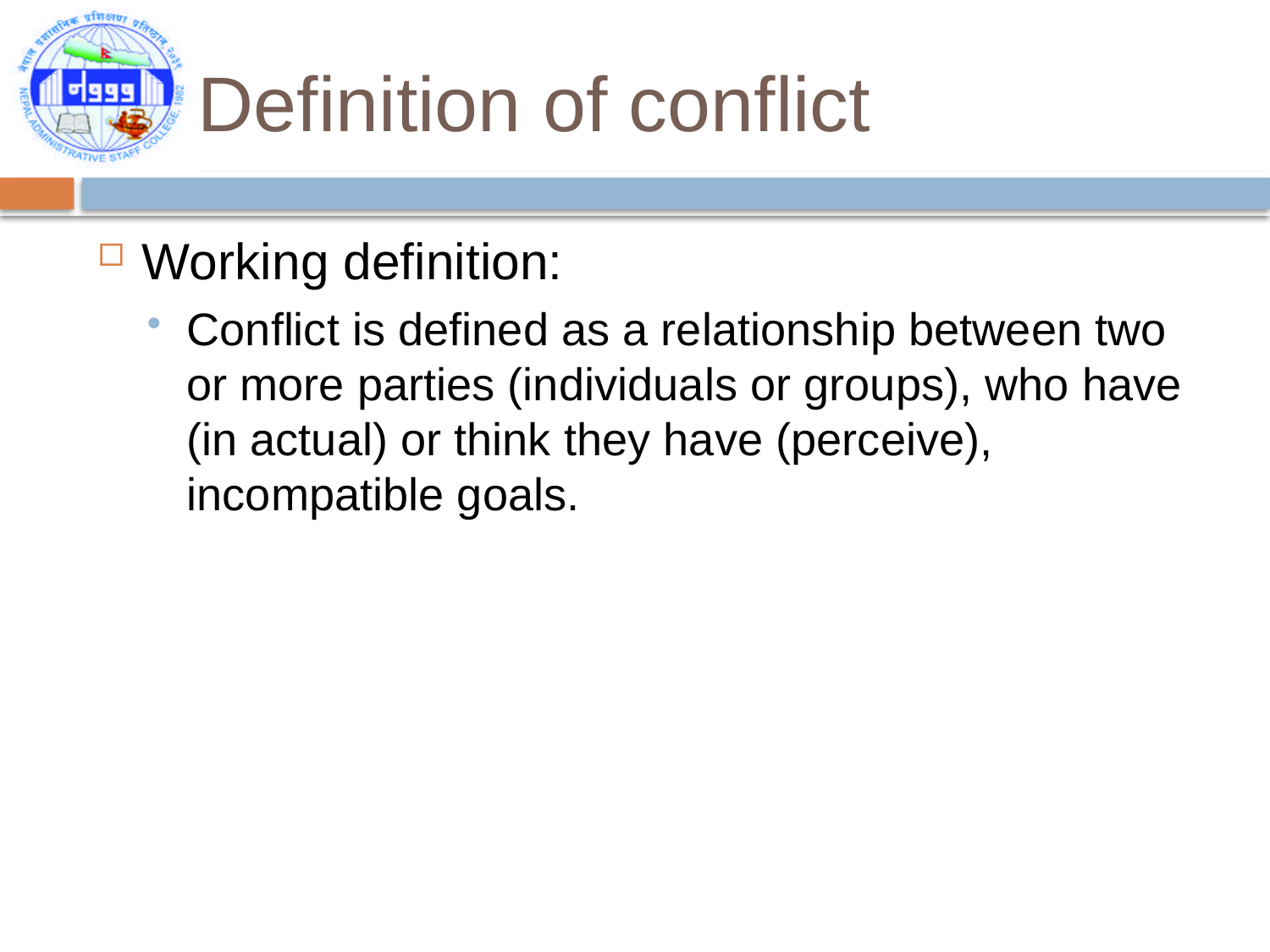

# Definition of conflict
Working definition:
Conflict is defined as a relationship between two or more parties (individuals or groups), who have (in actual) or think they have (perceive), incompatible goals.